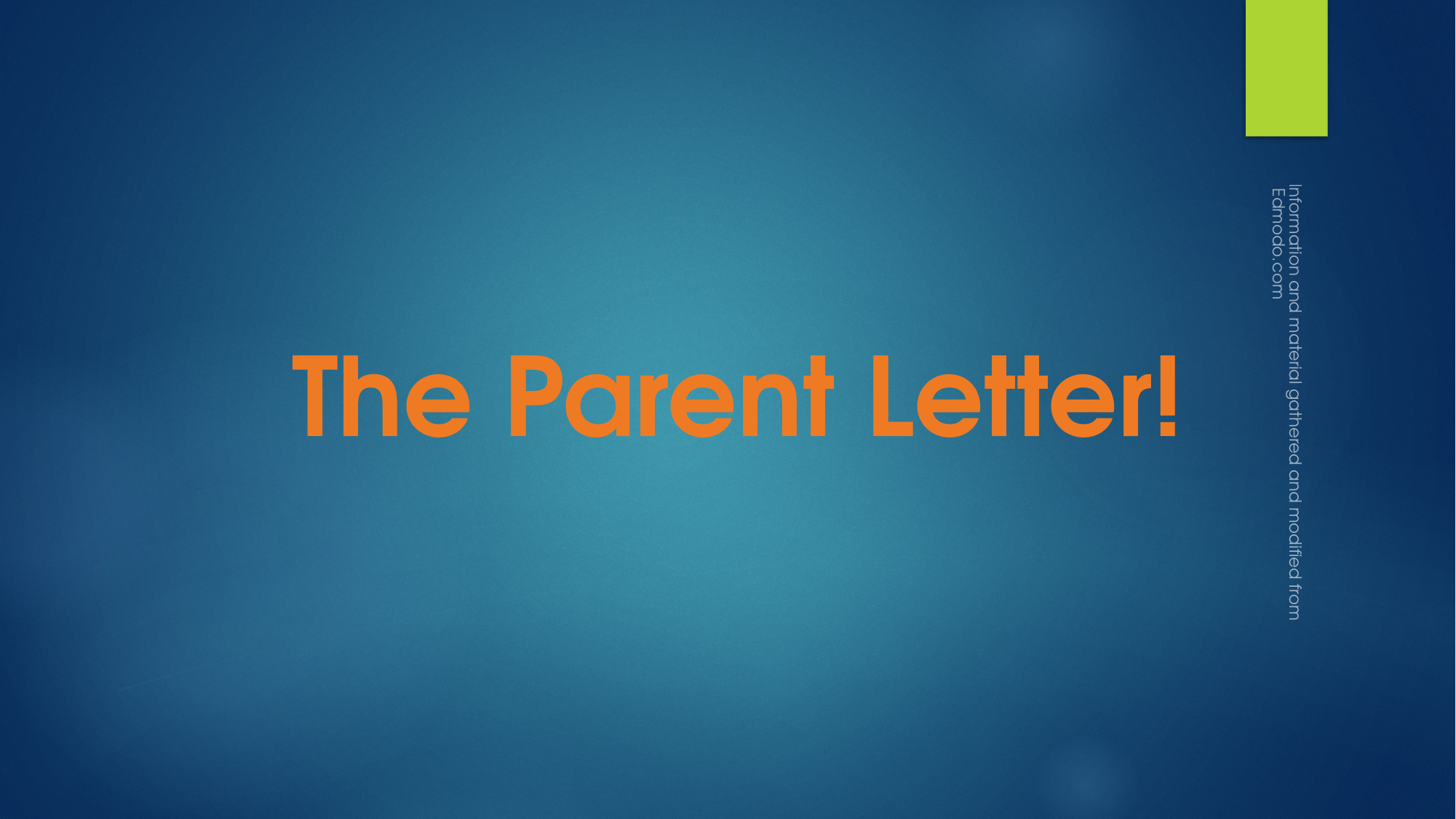

# The Parent Letter!
Information and material gathered and modified from Edmodo.com